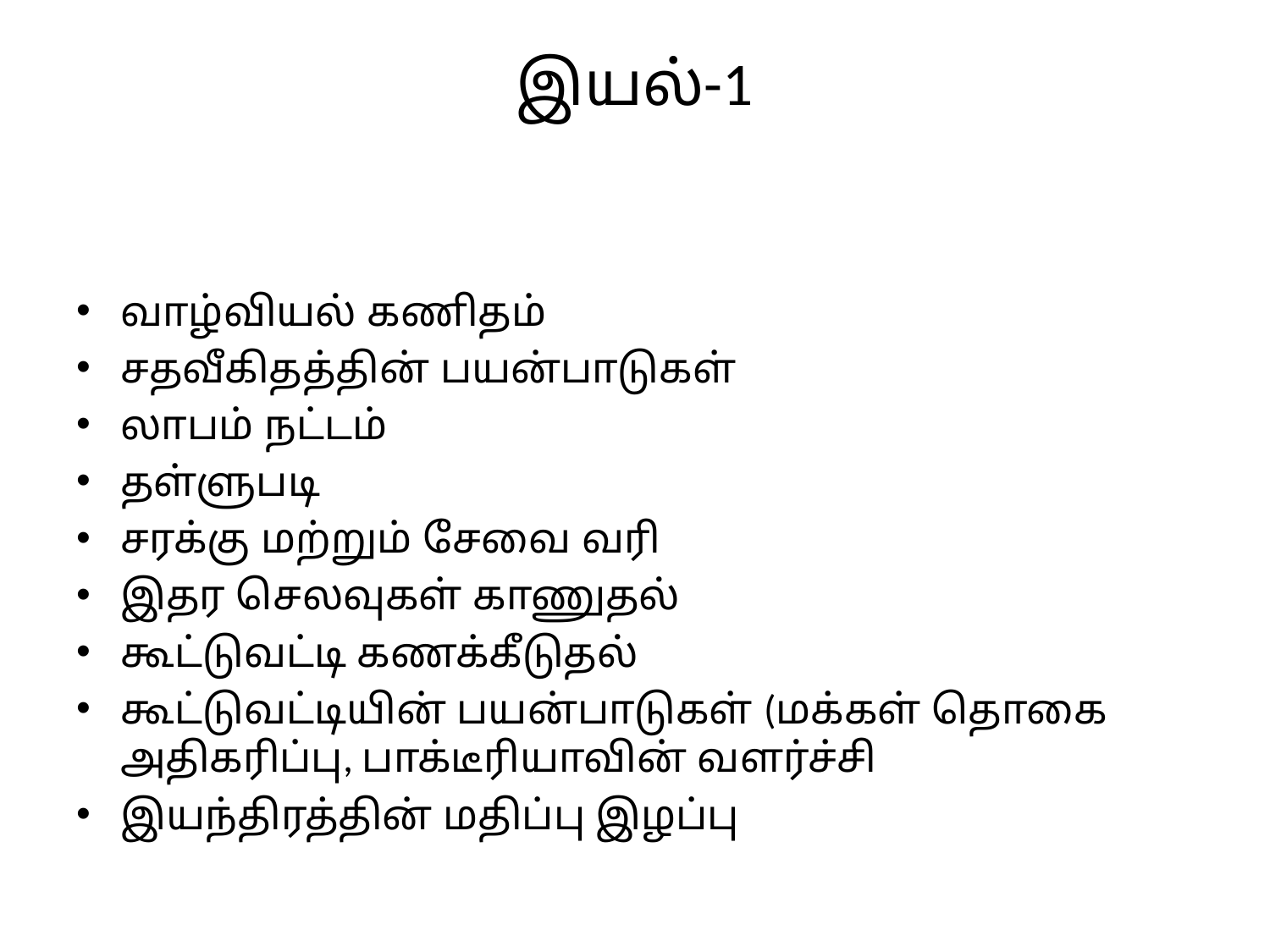

# இயல்-1

வாழ்வியல் கணிதம்
சதவீகிதத்தின் பயன்பாடுகள்
லாபம் நட்டம்
தள்ளுபடி
சரக்கு மற்றும் சேவை வரி
இதர செலவுகள் காணுதல்
கூட்டுவட்டி கணக்கீடுதல்
கூட்டுவட்டியின் பயன்பாடுகள் (மக்கள் தொகை அதிகரிப்பு, பாக்டீரியாவின் வளர்ச்சி
இயந்திரத்தின் மதிப்பு இழப்பு